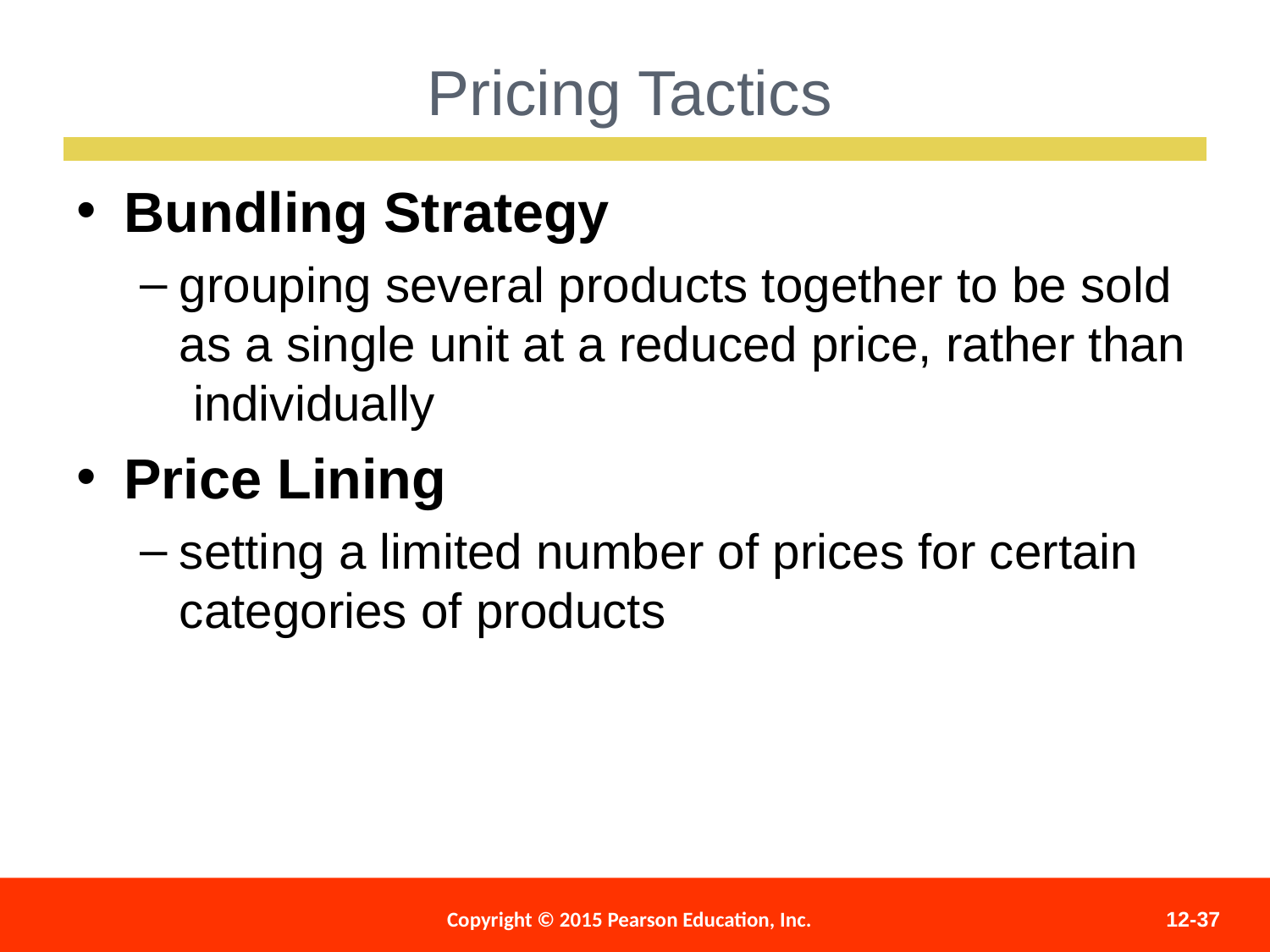

Pricing Tactics
Bundling Strategy
grouping several products together to be sold as a single unit at a reduced price, rather than  individually
Price Lining
setting a limited number of prices for certain categories of products